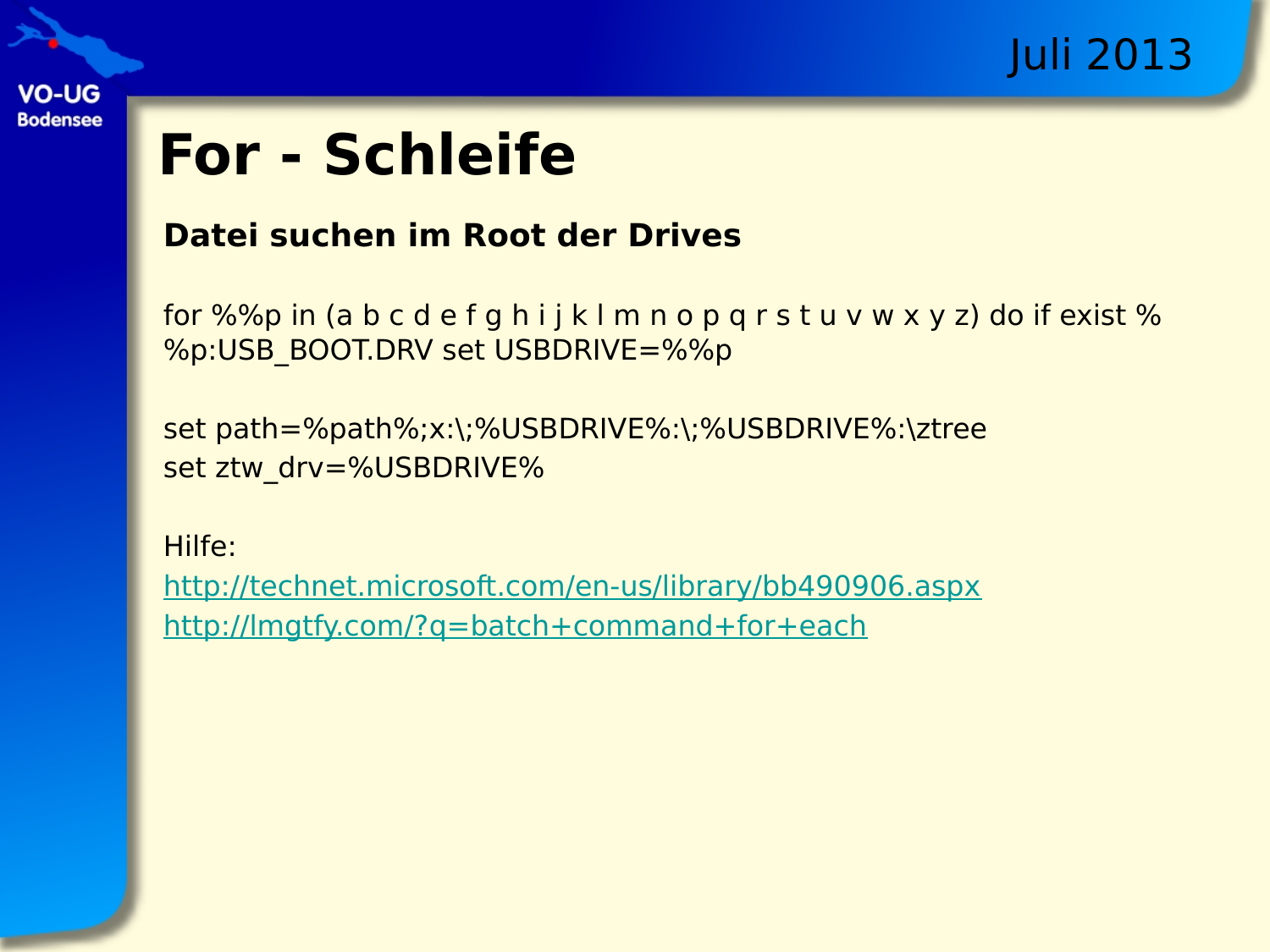

# For - Schleife
Datei suchen im Root der Drives

for %%p in (a b c d e f g h i j k l m n o p q r s t u v w x y z) do if exist %%p:USB_BOOT.DRV set USBDRIVE=%%p

set path=%path%;x:\;%USBDRIVE%:\;%USBDRIVE%:\ztree
set ztw_drv=%USBDRIVE%

Hilfe:
http://technet.microsoft.com/en-us/library/bb490906.aspx
http://lmgtfy.com/?q=batch+command+for+each